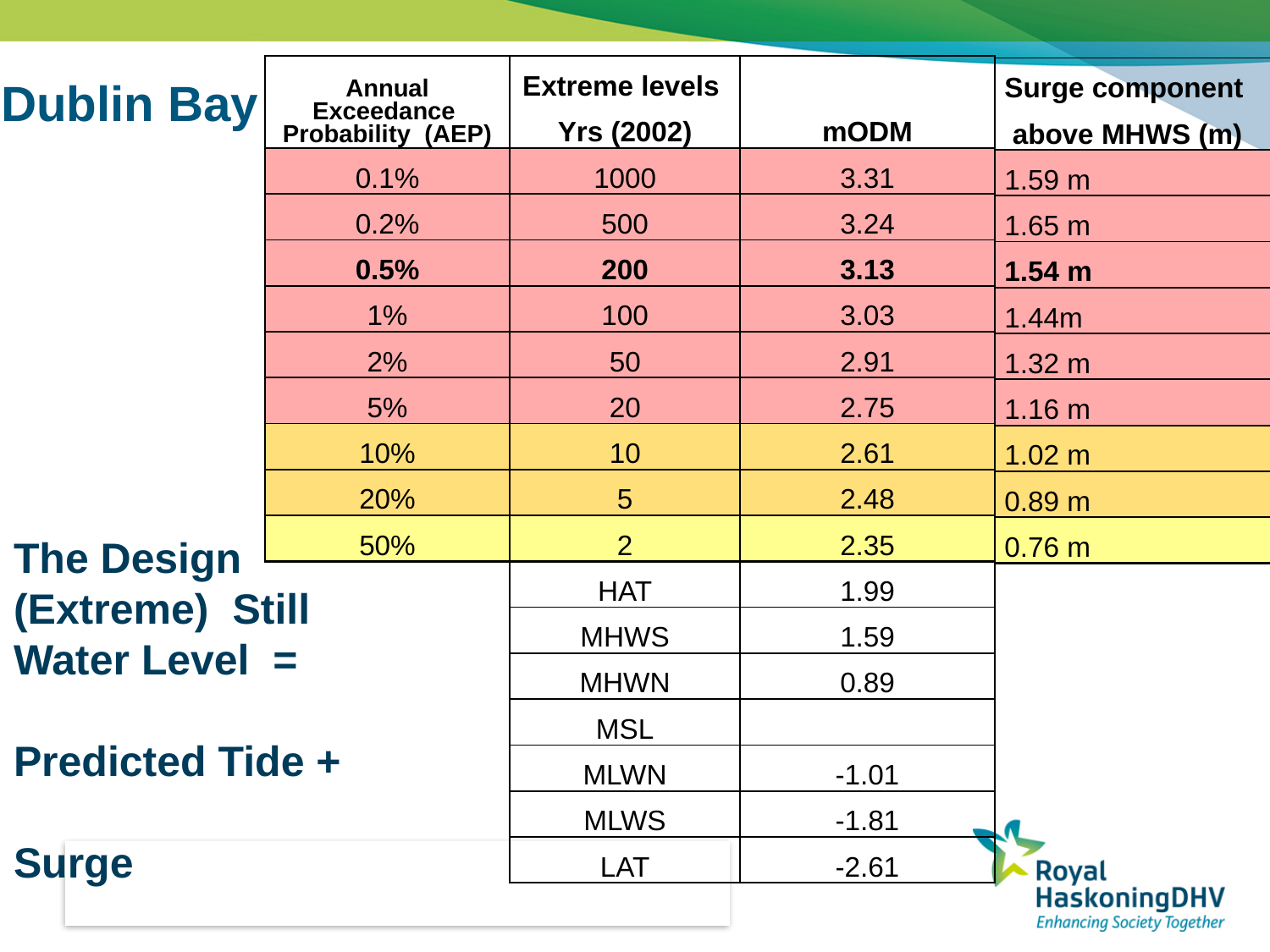

| Annual Exceedance Probability (AEP) |
| --- |
| 0.1% |
| 0.2% |
| 0.5% |
| 1% |
| 2% |
| 5% |
| 10% |
| 20% |
| 50% |
| Extreme levels Yrs (2002) | mODM |
| --- | --- |
| 1000 | 3.31 |
| 500 | 3.24 |
| 200 | 3.13 |
| 100 | 3.03 |
| 50 | 2.91 |
| 20 | 2.75 |
| 10 | 2.61 |
| 5 | 2.48 |
| 2 | 2.35 |
| HAT | 1.99 |
| MHWS | 1.59 |
| MHWN | 0.89 |
| MSL |  |
| MLWN | -1.01 |
| MLWS | -1.81 |
| LAT | -2.61 |
| Surge component above MHWS (m) |
| --- |
| 1.59 m |
| 1.65 m |
| 1.54 m |
| 1.44m |
| 1.32 m |
| 1.16 m |
| 1.02 m |
| 0.89 m |
| 0.76 m |
# Dublin Bay

The Design (Extreme)  Still Water Level  =

Predicted Tide +

Surge